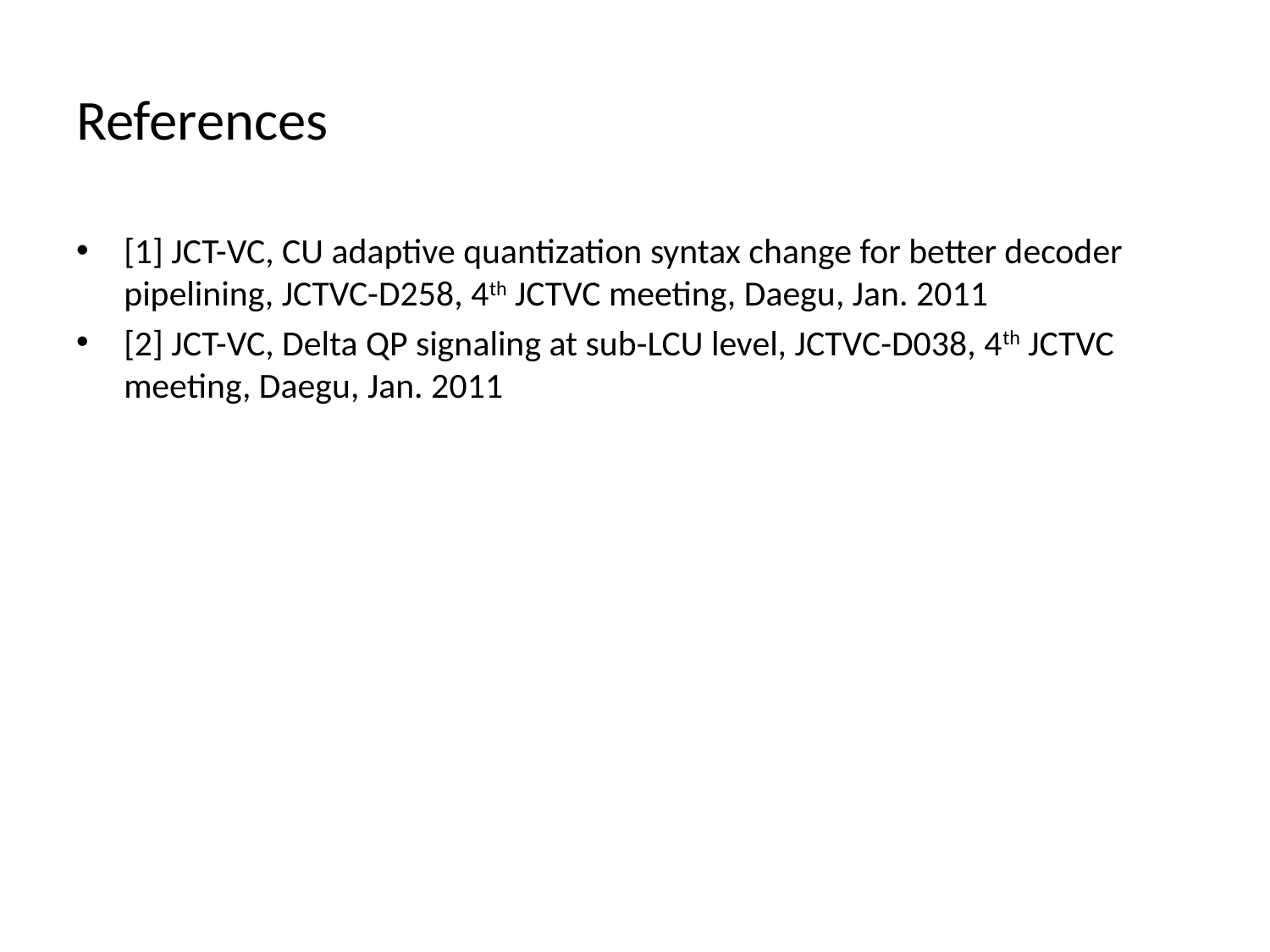

# References
[1] JCT-VC, CU adaptive quantization syntax change for better decoder pipelining, JCTVC-D258, 4th JCTVC meeting, Daegu, Jan. 2011
[2] JCT-VC, Delta QP signaling at sub-LCU level, JCTVC-D038, 4th JCTVC meeting, Daegu, Jan. 2011